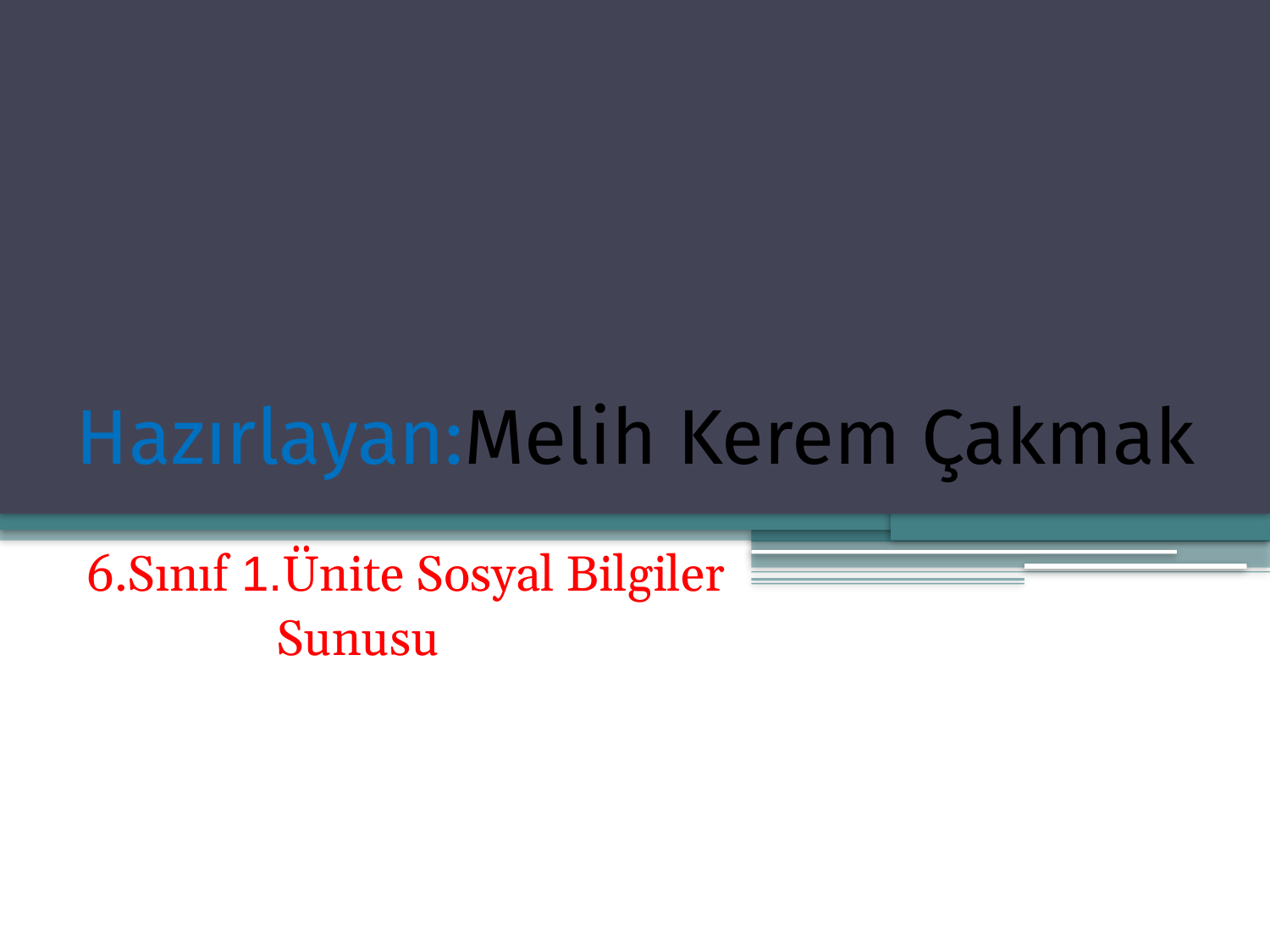

# Hazırlayan:Melih Kerem Çakmak
6.Sınıf 1.Ünite Sosyal Bilgiler
                Sunusu